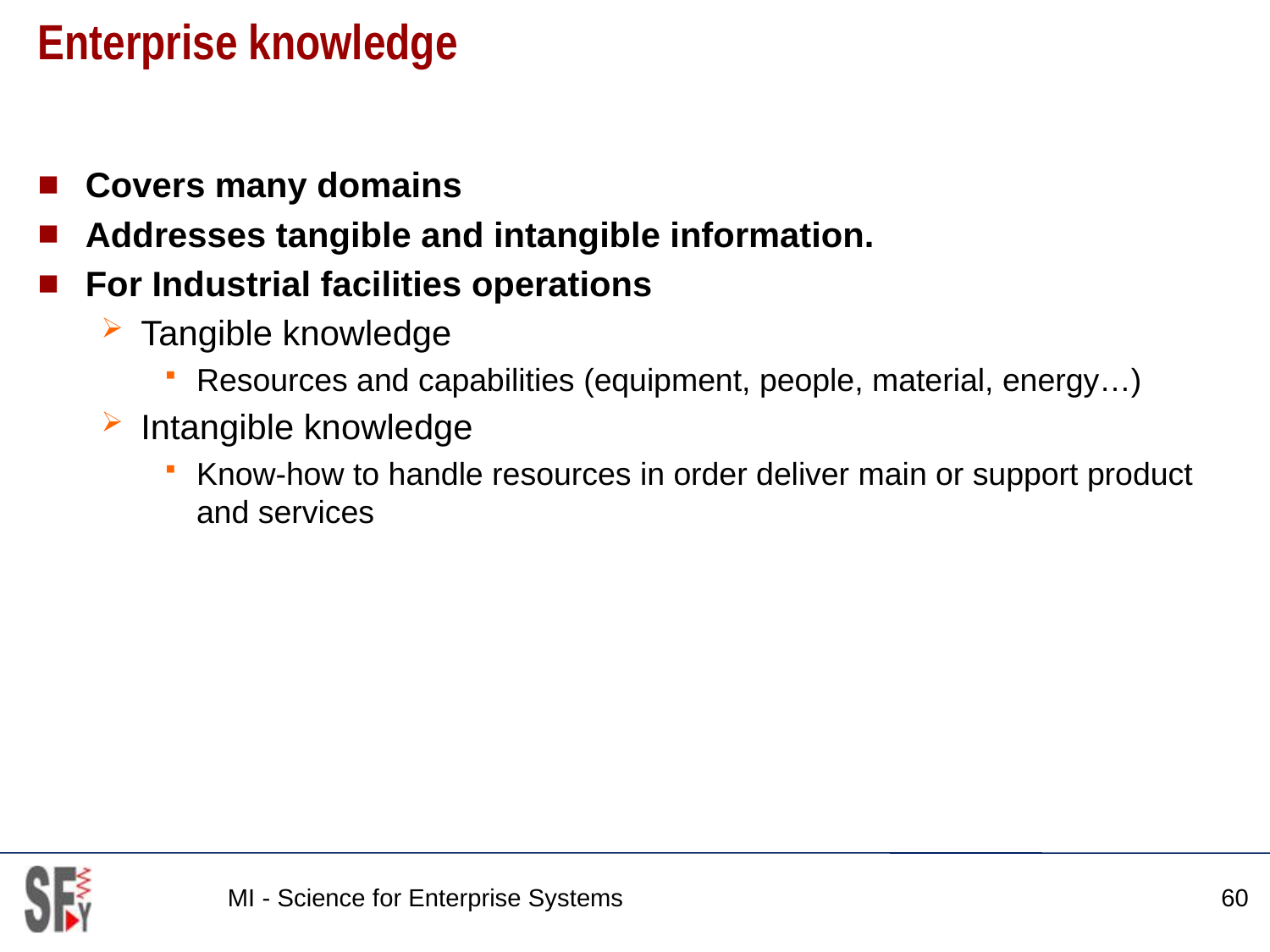

# Enterprise knowledge
Covers many domains
Addresses tangible and intangible information.
For Industrial facilities operations
Tangible knowledge
Resources and capabilities (equipment, people, material, energy…)
Intangible knowledge
Know-how to handle resources in order deliver main or support product and services

MI - Science for Enterprise Systems
60